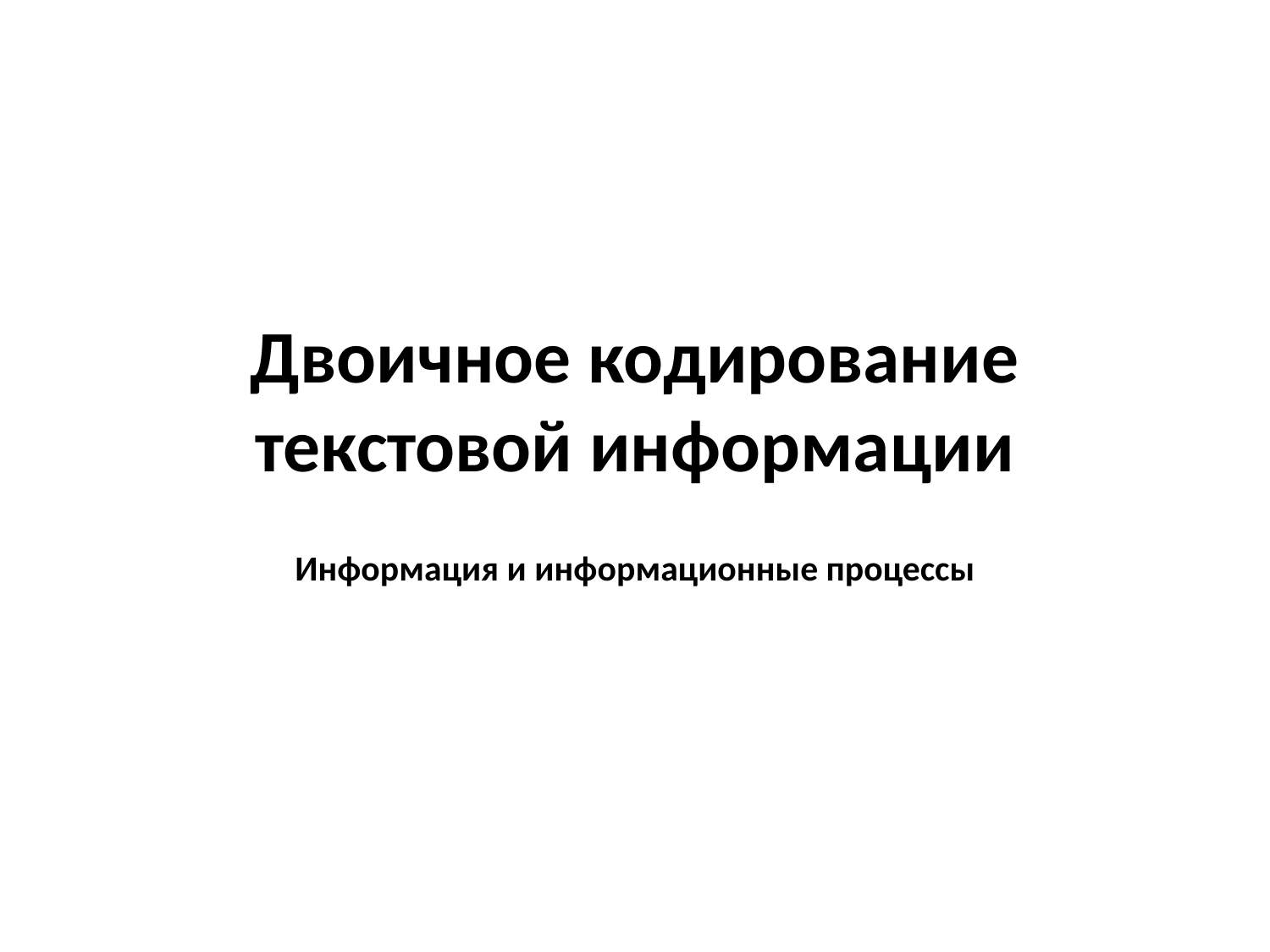

# Двоичное кодирование текстовой информации
Информация и информационные процессы